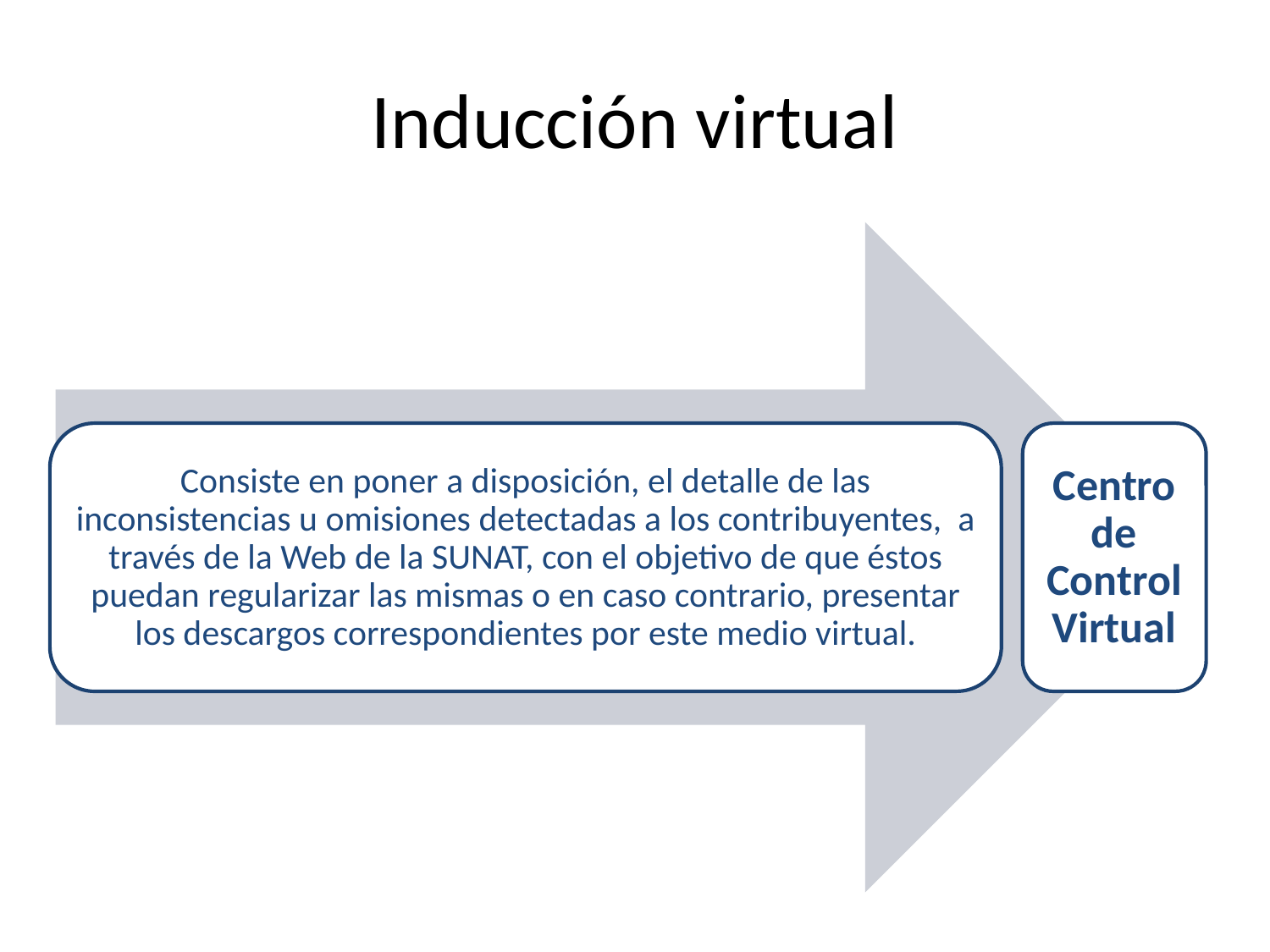

# Inducción virtual
Consiste en poner a disposición, el detalle de las inconsistencias u omisiones detectadas a los contribuyentes,  a través de la Web de la SUNAT, con el objetivo de que éstos puedan regularizar las mismas o en caso contrario, presentar los descargos correspondientes por este medio virtual.
Centro de Control Virtual